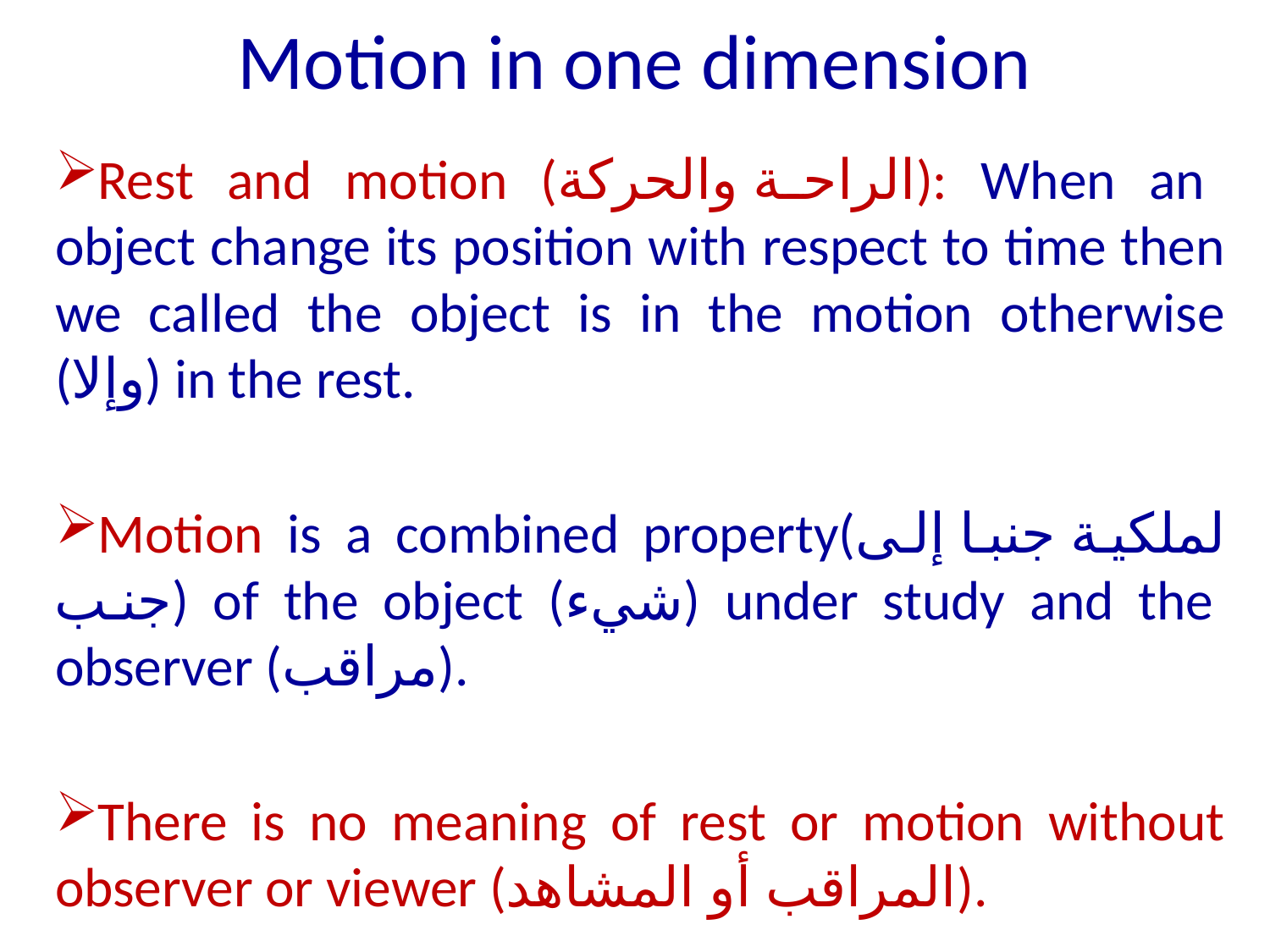

# Motion in one dimension
Rest and motion (الراحة والحركة): When an object change its position with respect to time then we called the object is in the motion otherwise (وإلا) in the rest.

Motion is a combined property(لملكية جنبا إلى جنب) of the object (شيء) under study and the observer (مراقب).

There is no meaning of rest or motion without observer or viewer (المراقب أو المشاهد).